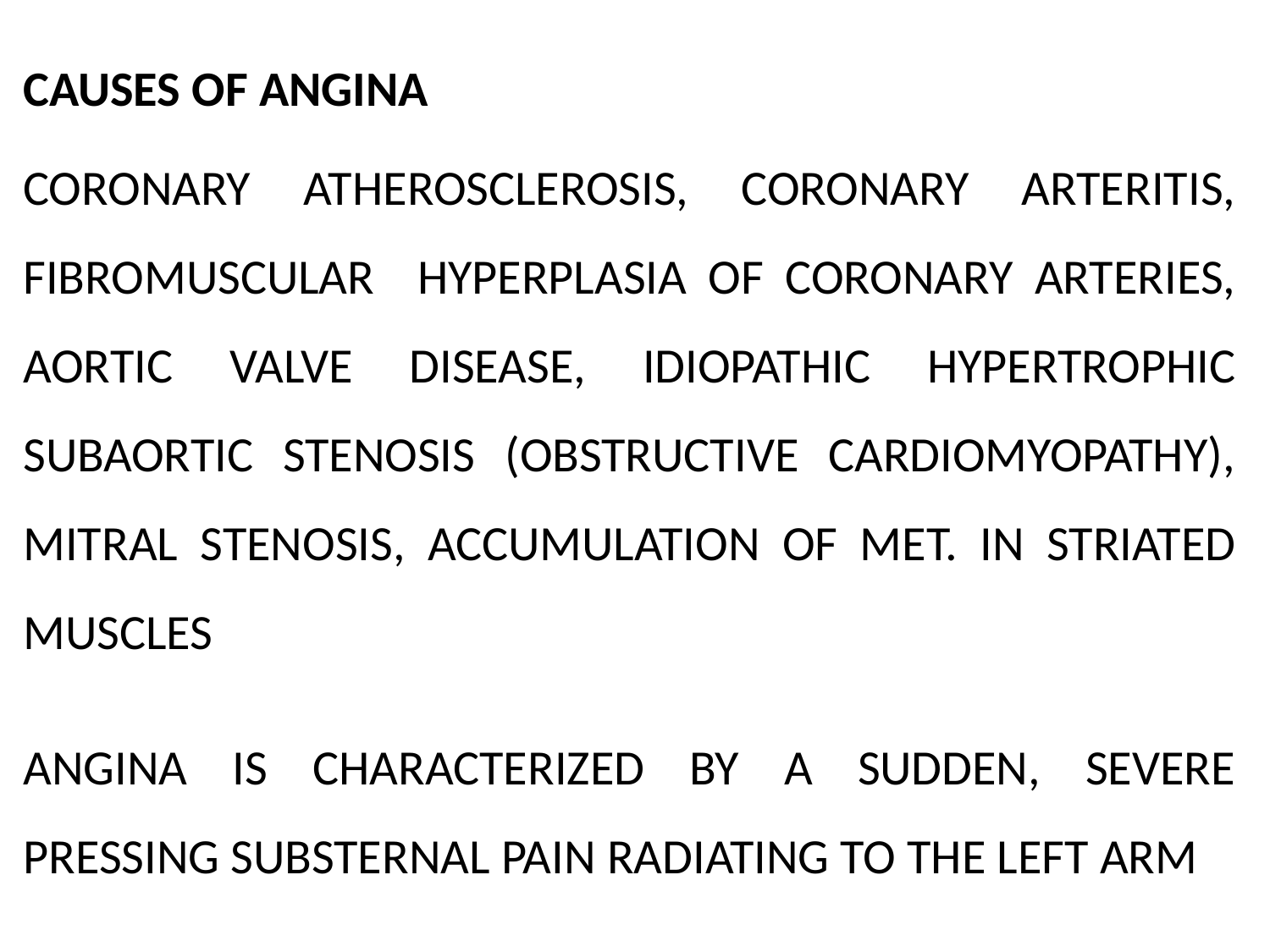

CAUSES OF ANGINA
CORONARY ATHEROSCLEROSIS, CORONARY ARTERITIS, FIBROMUSCULAR  HYPERPLASIA OF CORONARY ARTERIES, AORTIC VALVE DISEASE, IDIOPATHIC HYPERTROPHIC SUBAORTIC STENOSIS (OBSTRUCTIVE CARDIOMYOPATHY), MITRAL STENOSIS, ACCUMULATION OF MET. IN STRIATED MUSCLES

ANGINA IS CHARACTERIZED BY A SUDDEN, SEVERE PRESSING SUBSTERNAL PAIN RADIATING TO THE LEFT ARM